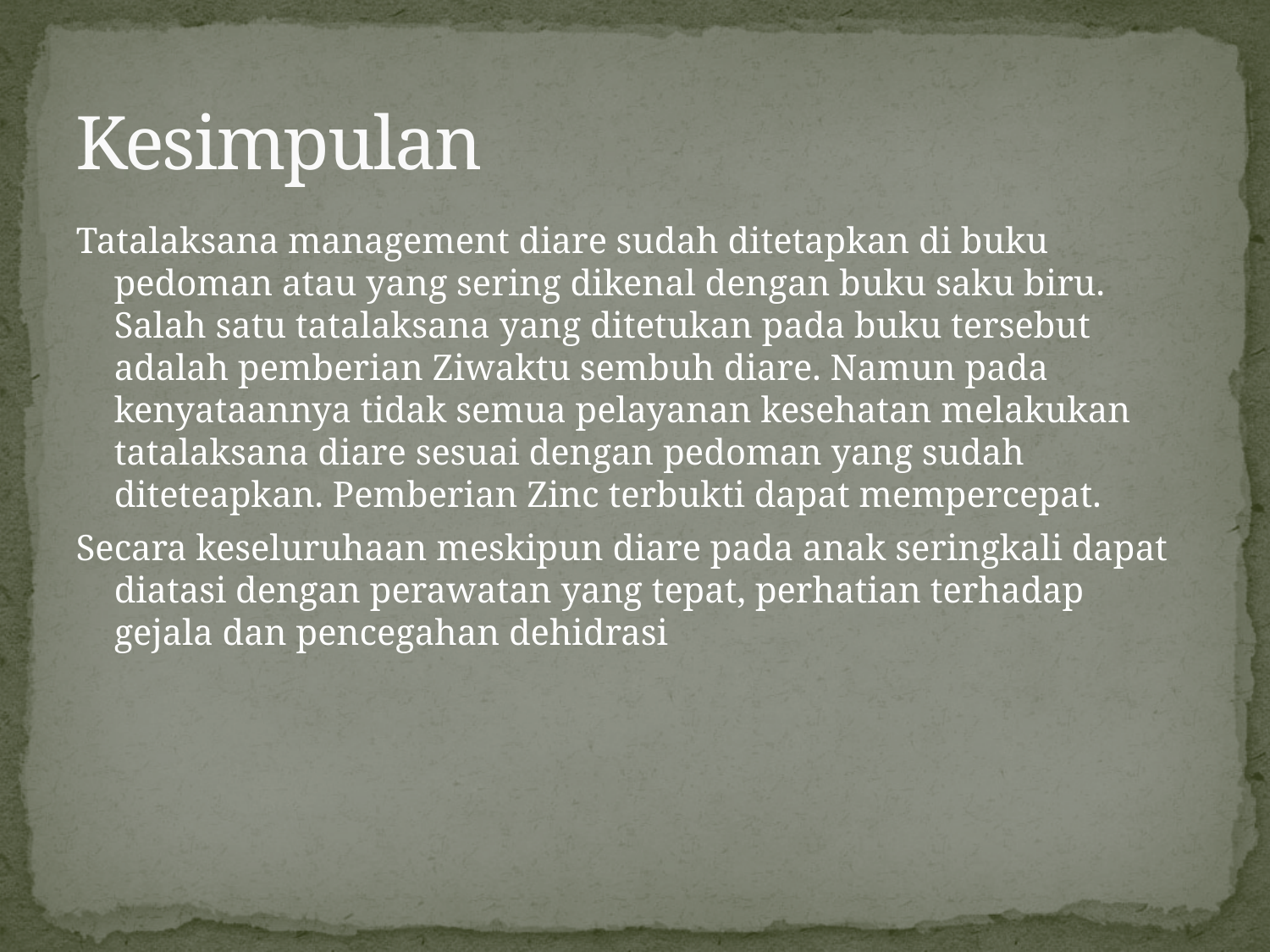

# Kesimpulan
Tatalaksana management diare sudah ditetapkan di buku pedoman atau yang sering dikenal dengan buku saku biru. Salah satu tatalaksana yang ditetukan pada buku tersebut adalah pemberian Ziwaktu sembuh diare. Namun pada kenyataannya tidak semua pelayanan kesehatan melakukan tatalaksana diare sesuai dengan pedoman yang sudah diteteapkan. Pemberian Zinc terbukti dapat mempercepat.
Secara keseluruhaan meskipun diare pada anak seringkali dapat diatasi dengan perawatan yang tepat, perhatian terhadap  gejala dan pencegahan dehidrasi